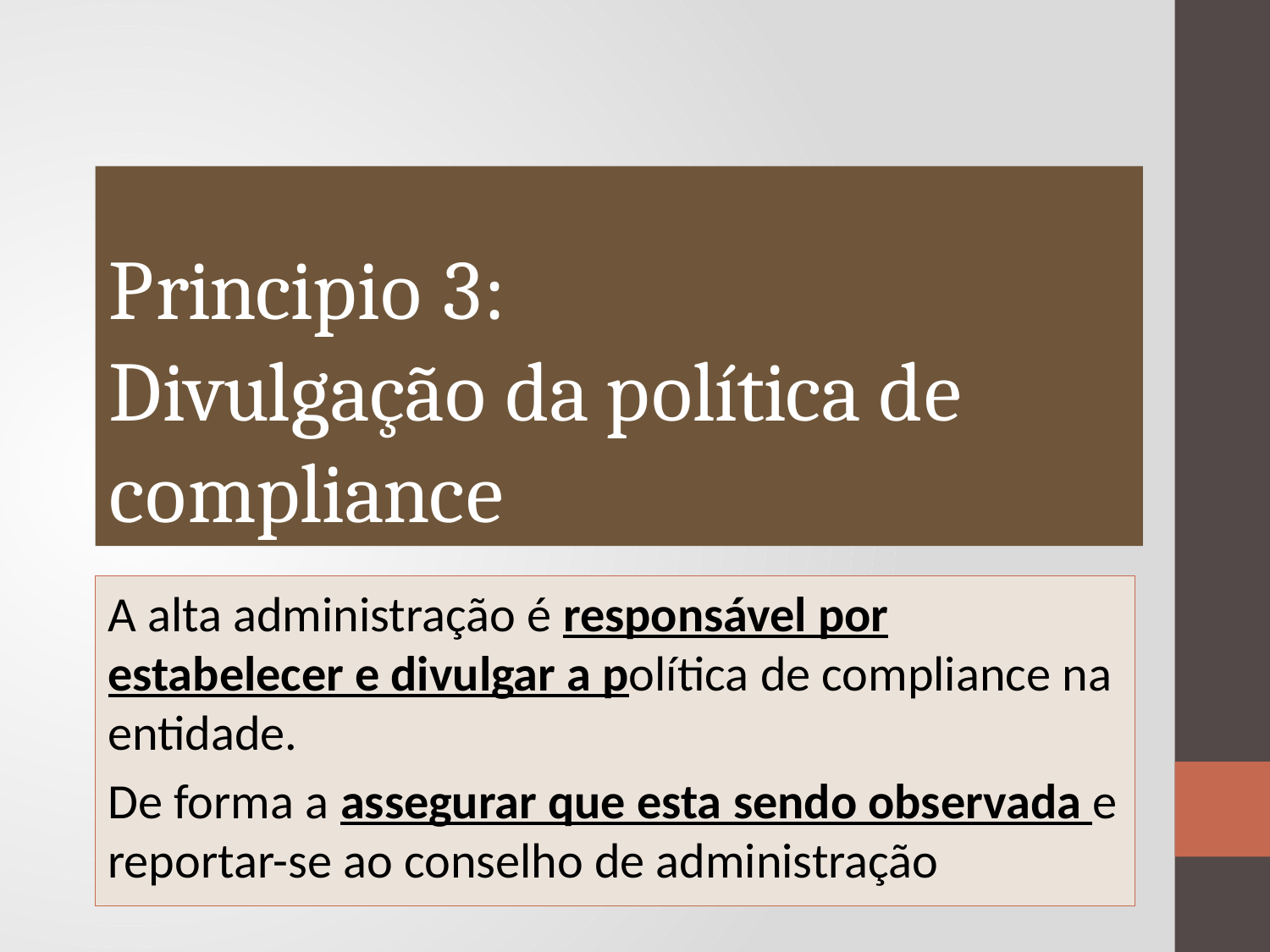

# Principio 3: Divulgação da política de compliance
A alta administração é responsável por estabelecer e divulgar a política de compliance na entidade.
De forma a assegurar que esta sendo observada e reportar-se ao conselho de administração